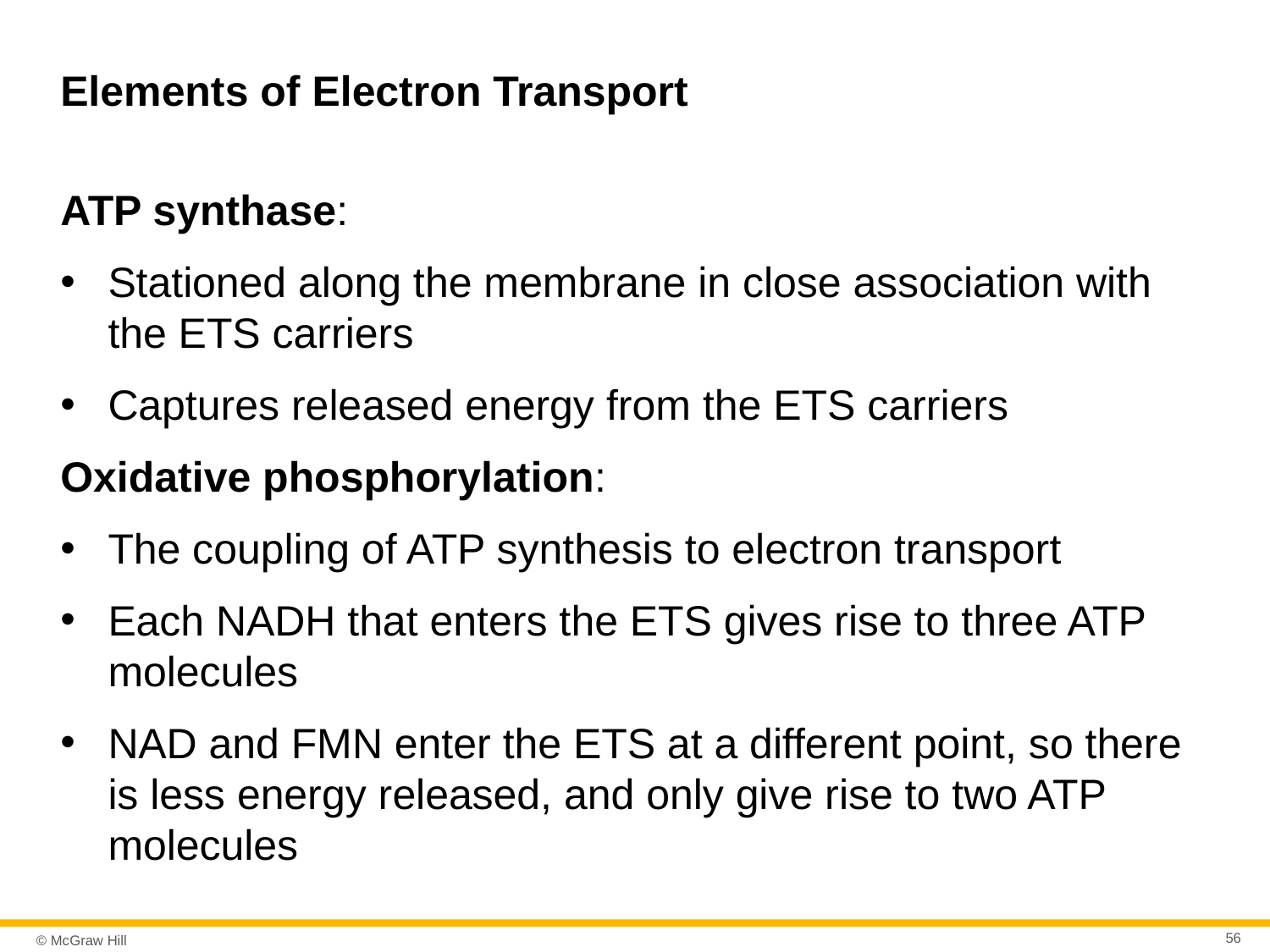

# Elements of Electron Transport
ATP synthase:
Stationed along the membrane in close association with the ETS carriers
Captures released energy from the ETS carriers
Oxidative phosphorylation:
The coupling of ATP synthesis to electron transport
Each NADH that enters the ETS gives rise to three ATP molecules
NAD and FMN enter the ETS at a different point, so there is less energy released, and only give rise to two ATP molecules